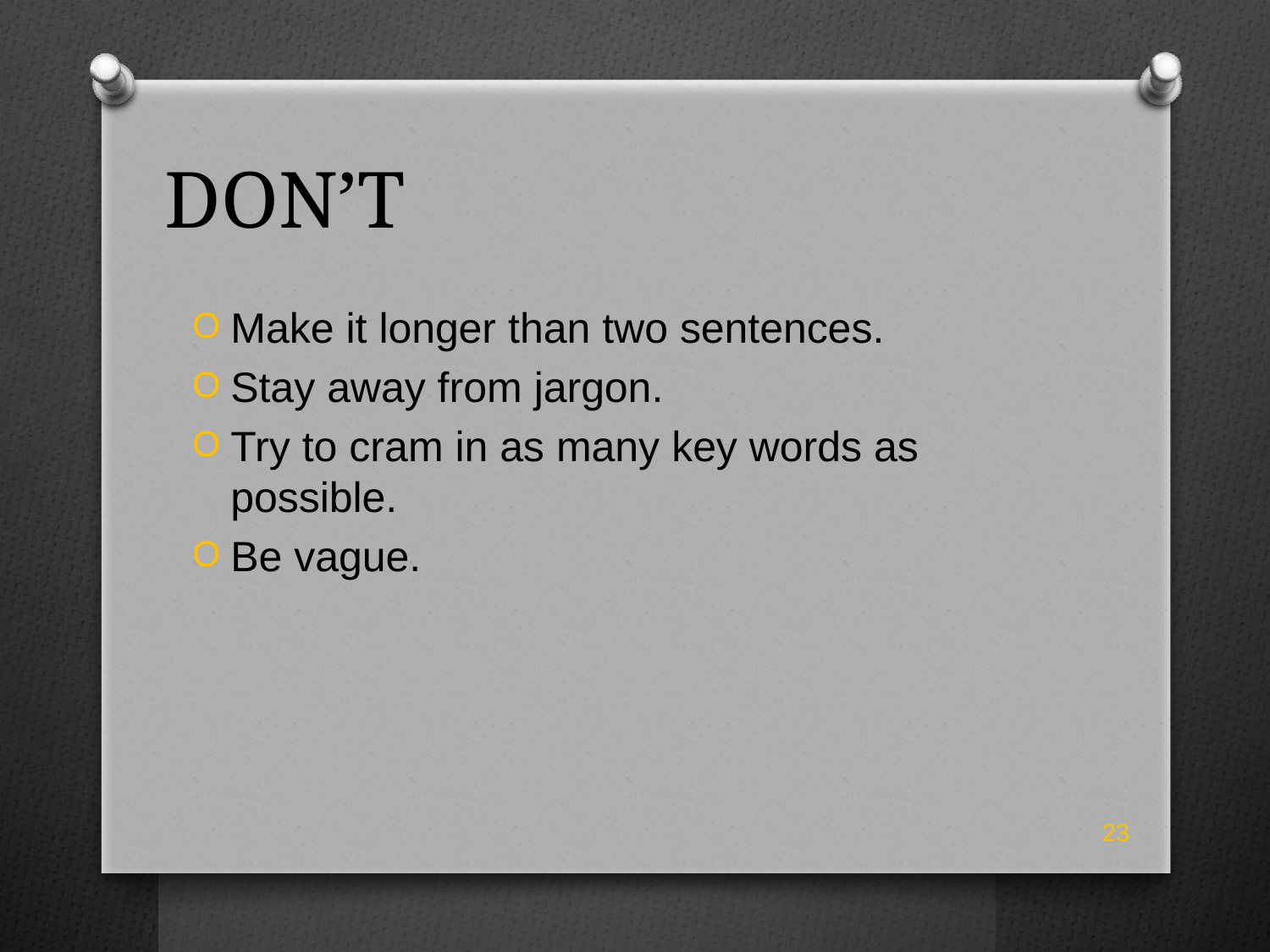

# DON’T
Make it longer than two sentences.
Stay away from jargon.
Try to cram in as many key words as possible.
Be vague.
23